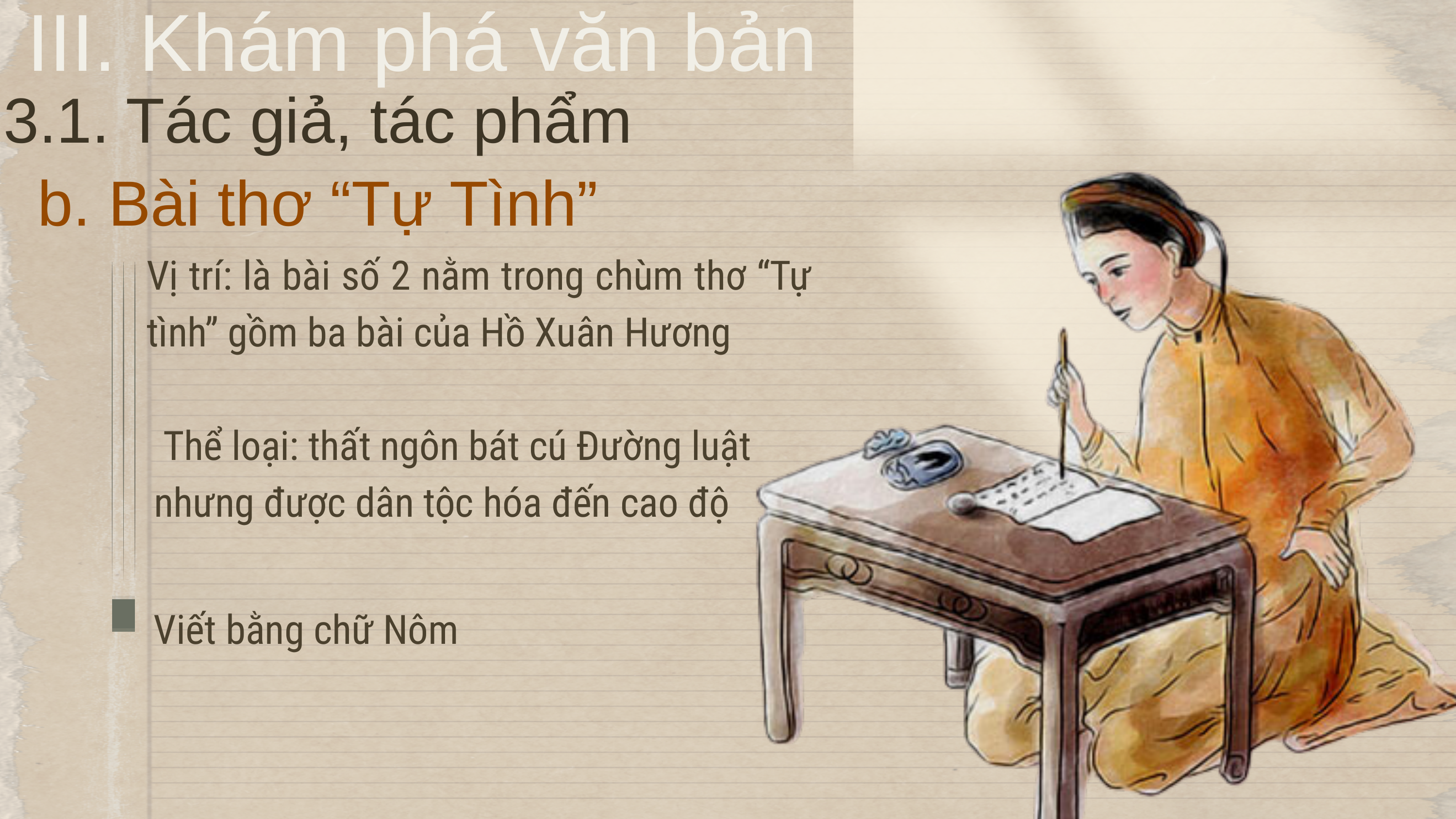

III. Khám phá văn bản
3.1. Tác giả, tác phẩm

b. Bài thơ “Tự Tình”
Vị trí: là bài số 2 nằm trong chùm thơ “Tự tình” gồm ba bài của Hồ Xuân Hương
 Thể loại: thất ngôn bát cú Đường luật nhưng được dân tộc hóa đến cao độ

Viết bằng chữ Nôm